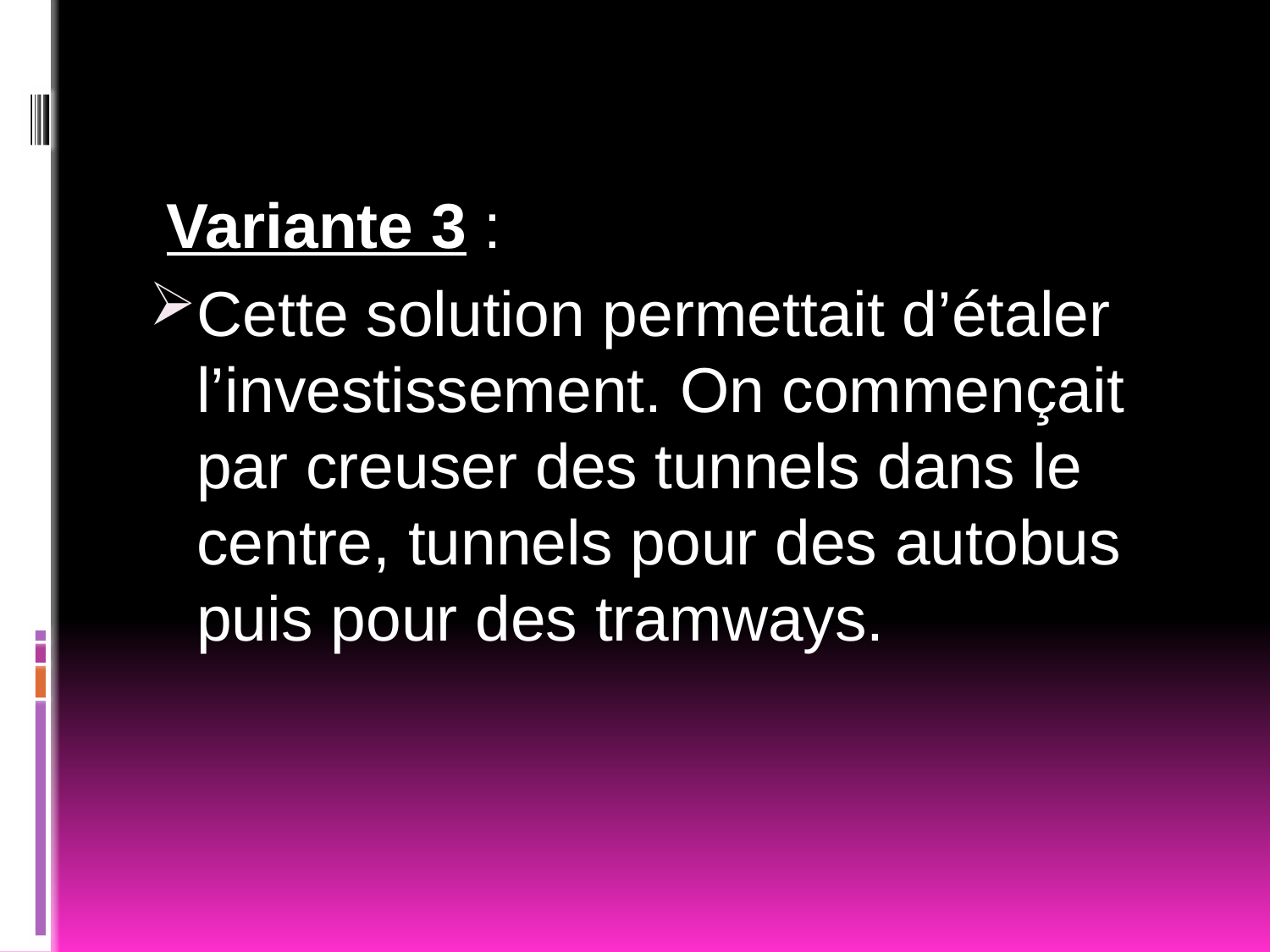

Variante 3 :
Cette solution permettait d’étaler l’investissement. On commençait par creuser des tunnels dans le centre, tunnels pour des autobus puis pour des tramways.